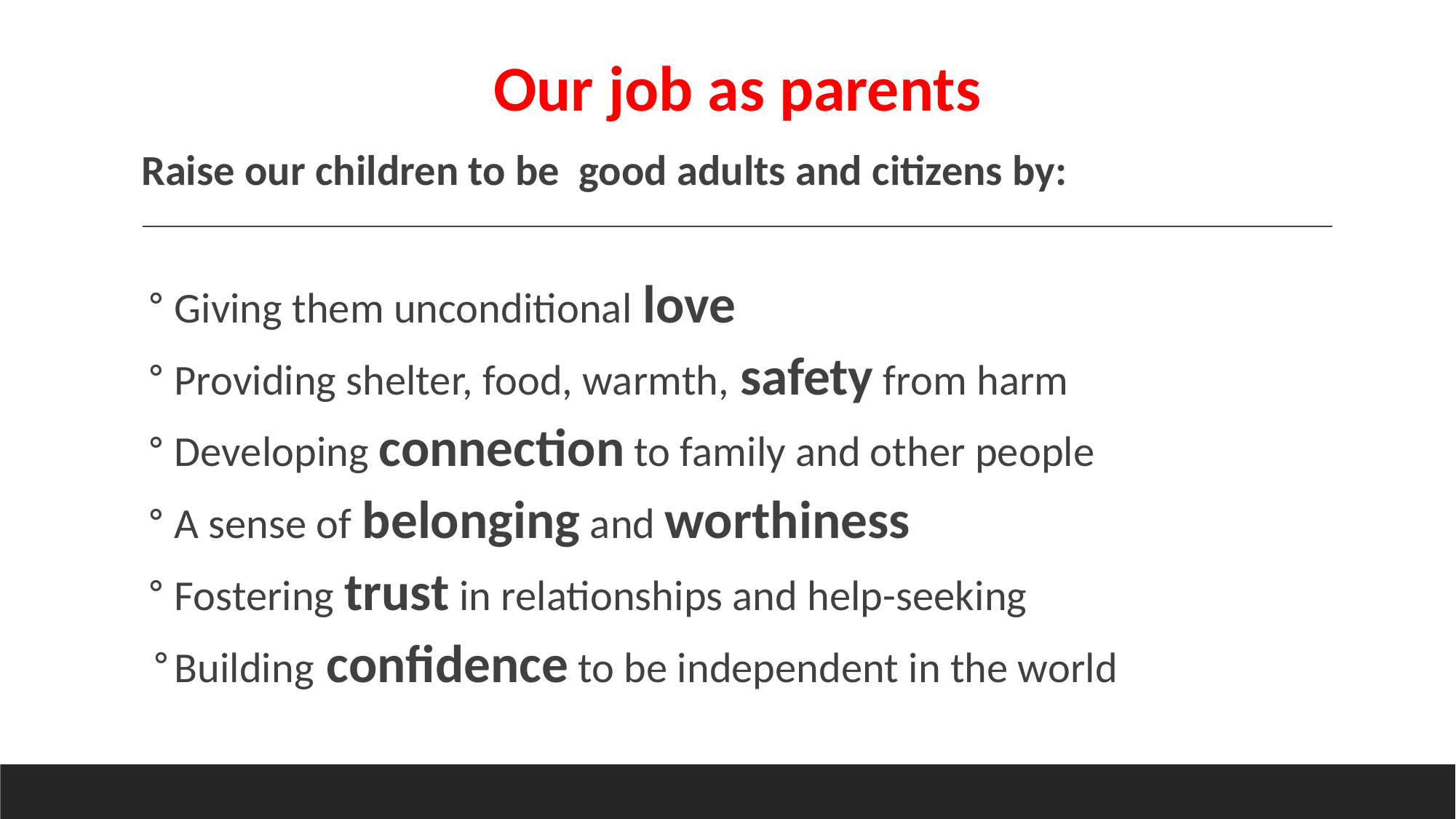

#
Our job as parents
Raise our children to be  good adults and citizens by:

Giving them unconditional love
Providing shelter, food, warmth, safety from harm
Developing connection to family and other people
A sense of belonging and worthiness
Fostering trust in relationships and help-seeking
Building confidence to be independent in the world